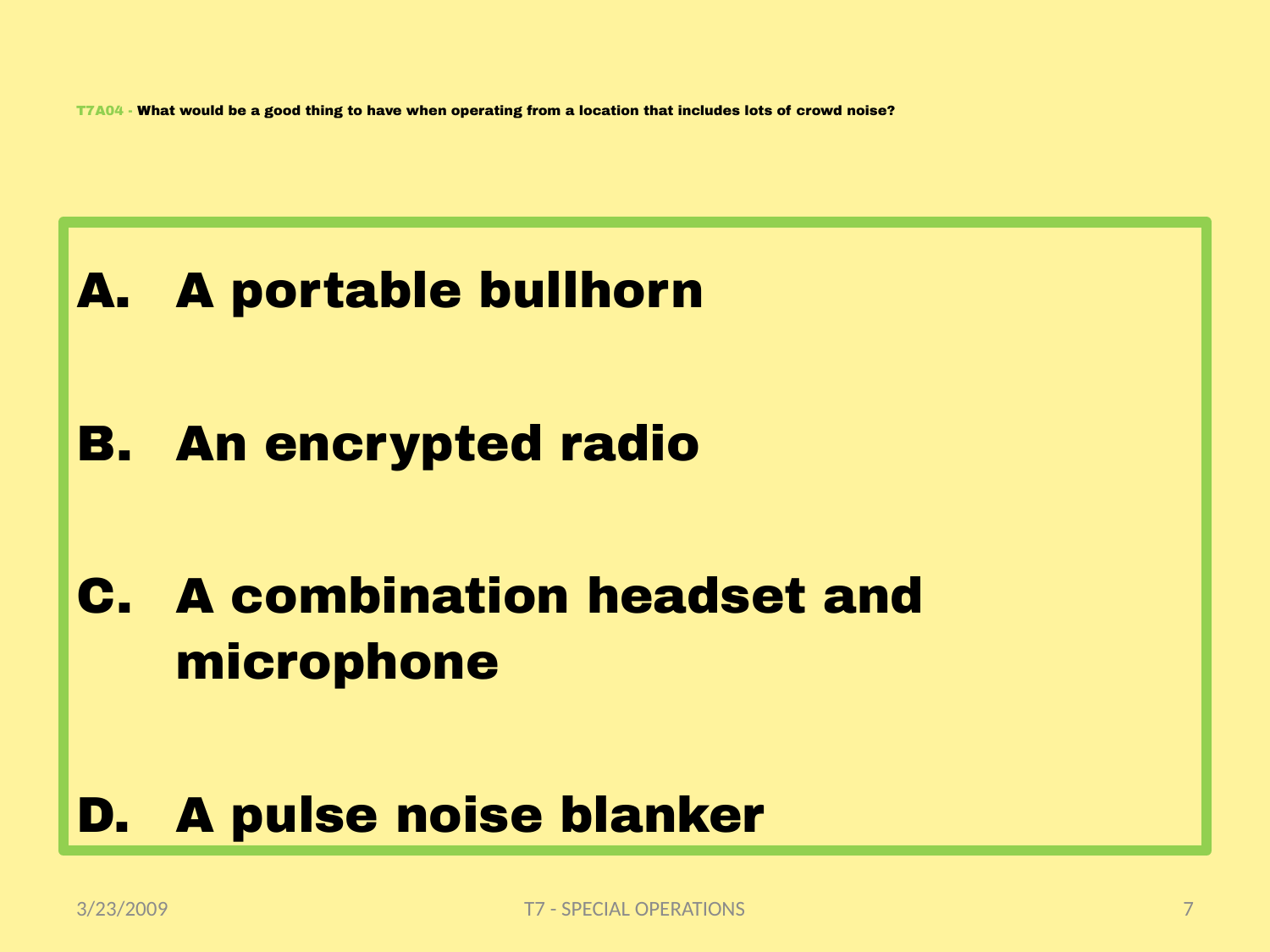

# T7A04 - What would be a good thing to have when operating from a location that includes lots of crowd noise?

A portable bullhorn

An encrypted radio

A combination headset and microphone

A pulse noise blanker

3/23/2009
T7 - SPECIAL OPERATIONS
7